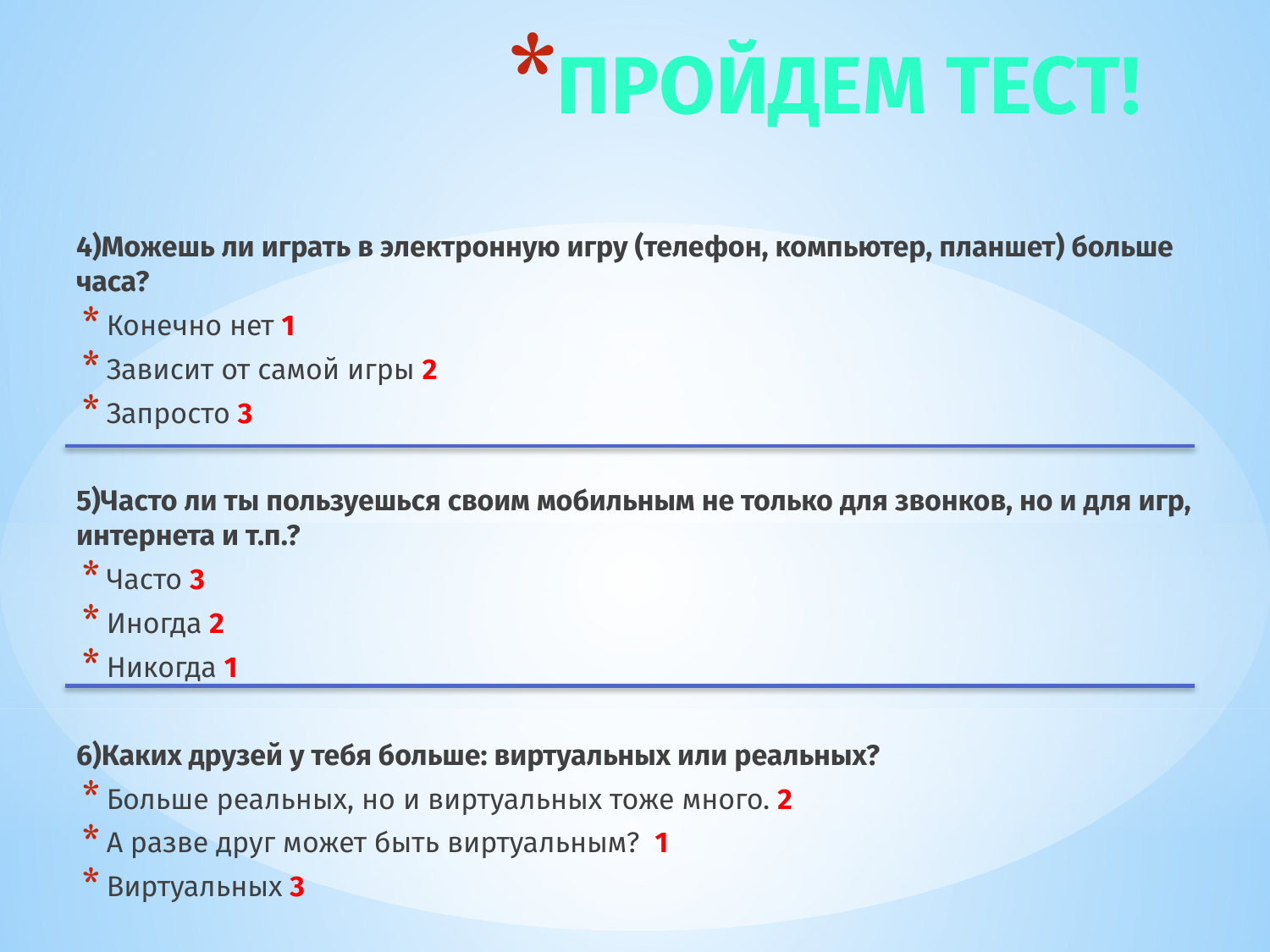

# Пройдем тест!
4)Можешь ли играть в электронную игру (телефон, компьютер, планшет) больше часа?
Конечно нет 1
Зависит от самой игры 2
Запросто 3

5)Часто ли ты пользуешься своим мобильным не только для звонков, но и для игр, интернета и т.п.?
Часто 3
Иногда 2
Никогда 1

6)Каких друзей у тебя больше: виртуальных или реальных?
Больше реальных, но и виртуальных тоже много. 2
А разве друг может быть виртуальным?  1
Виртуальных 3